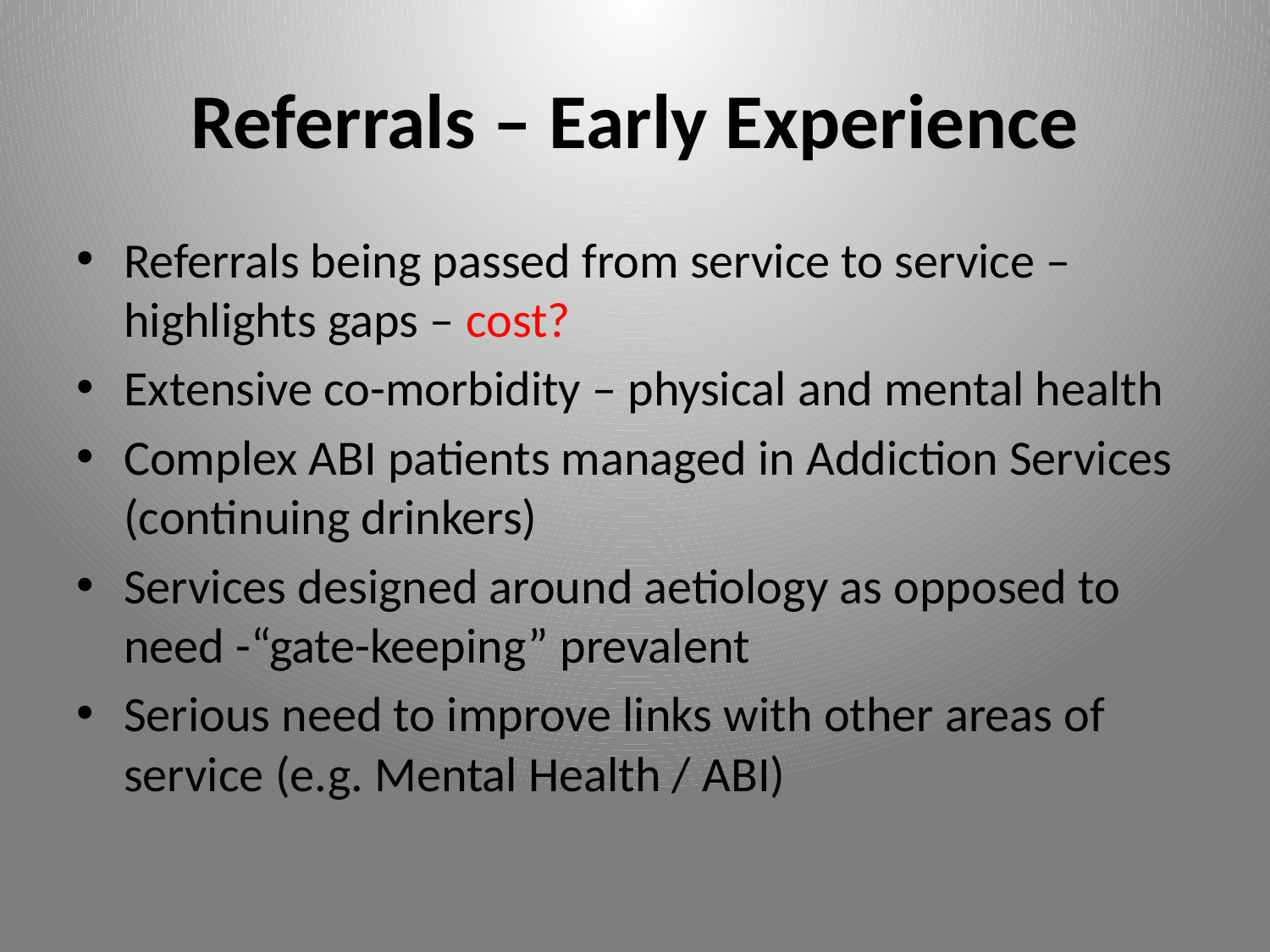

# Referrals – Early Experience
Referrals being passed from service to service – highlights gaps – cost?
Extensive co-morbidity – physical and mental health
Complex ABI patients managed in Addiction Services (continuing drinkers)
Services designed around aetiology as opposed to need -“gate-keeping” prevalent
Serious need to improve links with other areas of service (e.g. Mental Health / ABI)